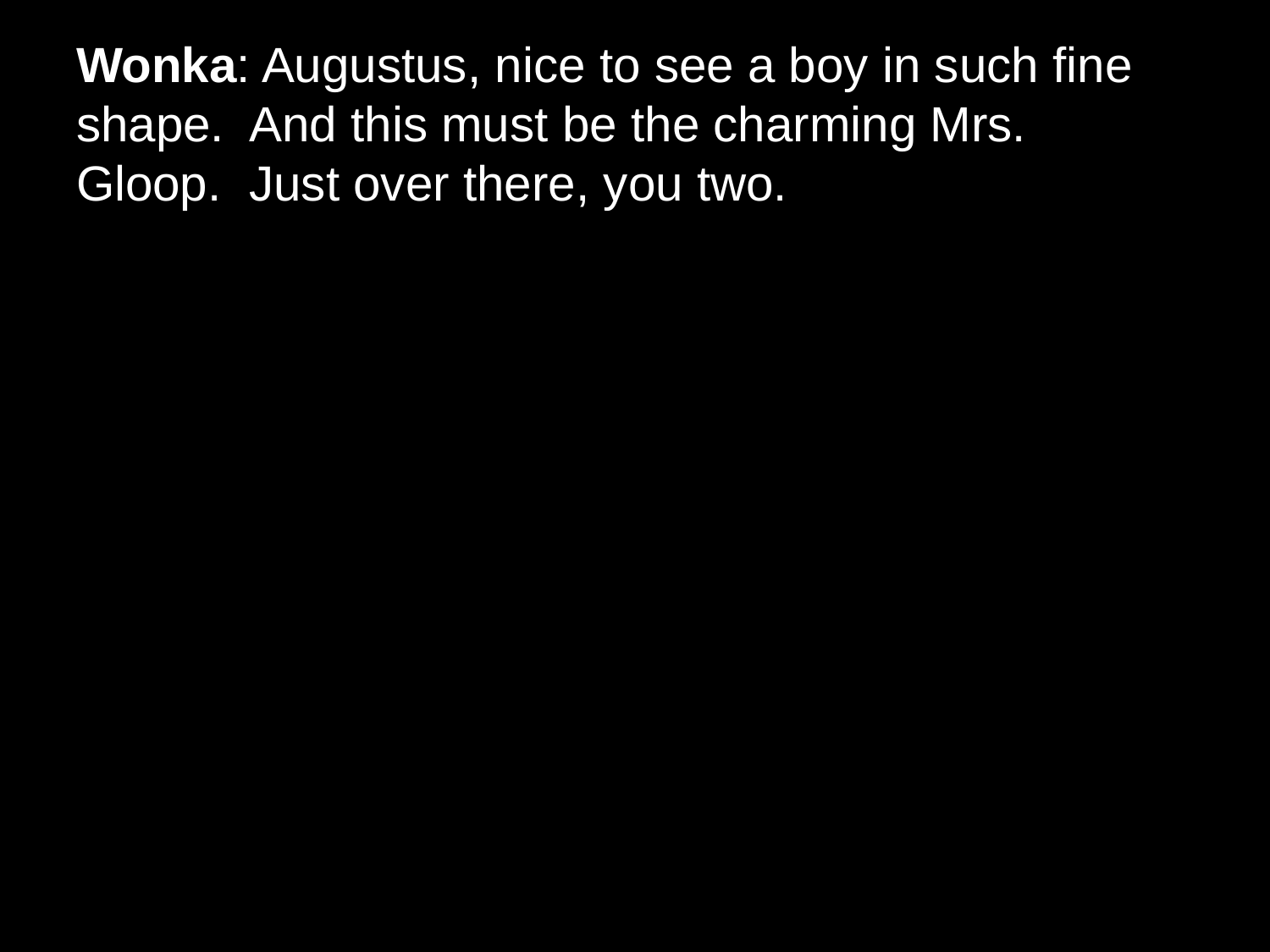

# Wonka: Augustus, nice to see a boy in such fine shape.  And this must be the charming Mrs. Gloop.  Just over there, you two.